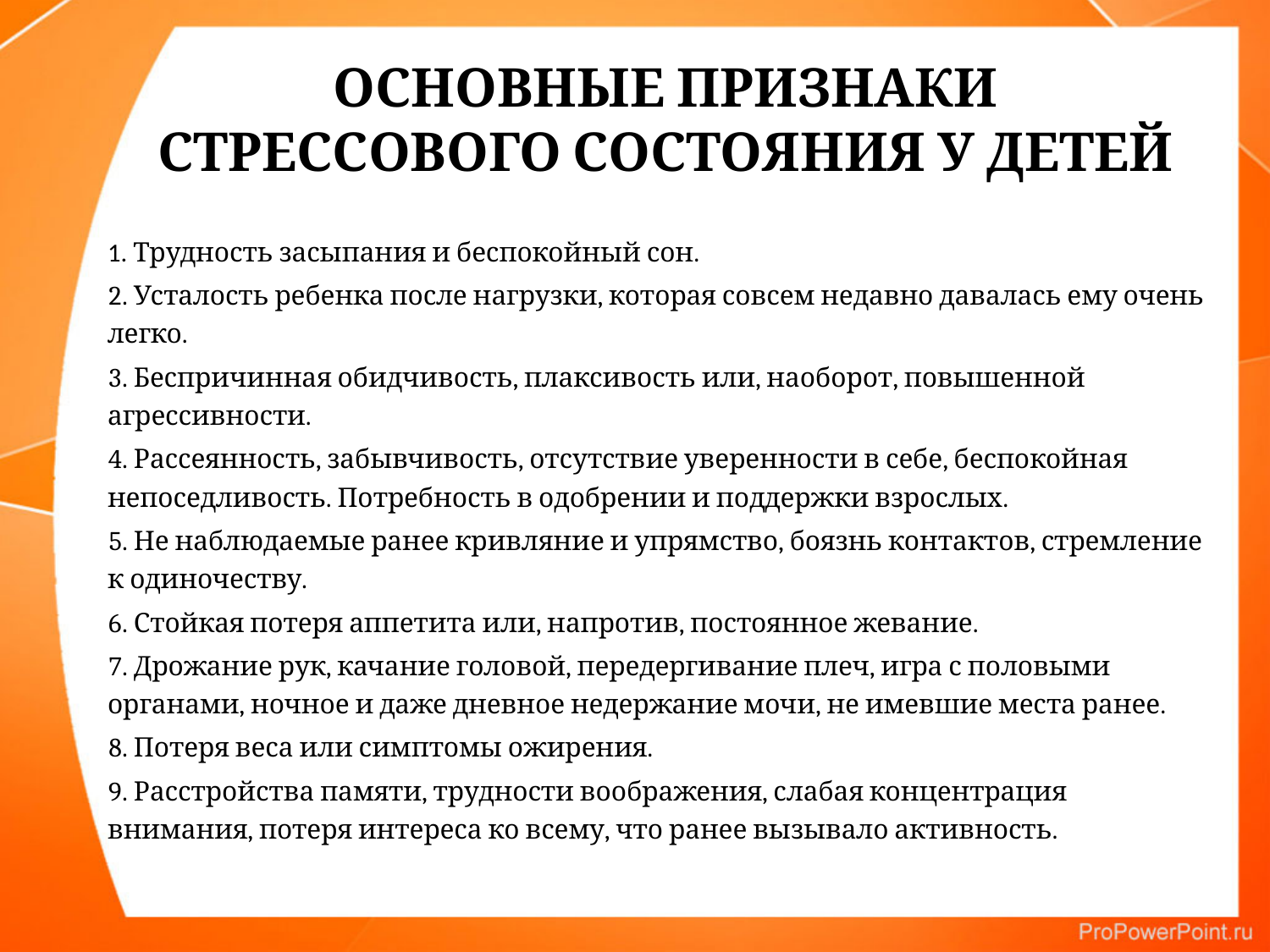

# ОСНОВНЫЕ ПРИЗНАКИ СТРЕССОВОГО СОСТОЯНИЯ У ДЕТЕЙ
1. Трудность засыпания и беспокойный сон.
2. Усталость ребенка после нагрузки, которая совсем недавно давалась ему очень легко.
3. Беспричинная обидчивость, плаксивость или, наоборот, повышенной агрессивности.
4. Рассеянность, забывчивость, отсутствие уверенности в себе, беспокойная непоседливость. Потребность в одобрении и поддержки взрослых.
5. Не наблюдаемые ранее кривляние и упрямство, боязнь контактов, стремление к одиночеству.
6. Стойкая потеря аппетита или, напротив, постоянное жевание.
7. Дрожание рук, качание головой, передергивание плеч, игра с половыми органами, ночное и даже дневное недержание мочи, не имевшие места ранее.
8. Потеря веса или симптомы ожирения.
9. Расстройства памяти, трудности воображения, слабая концентрация внимания, потеря интереса ко всему, что ранее вызывало активность.